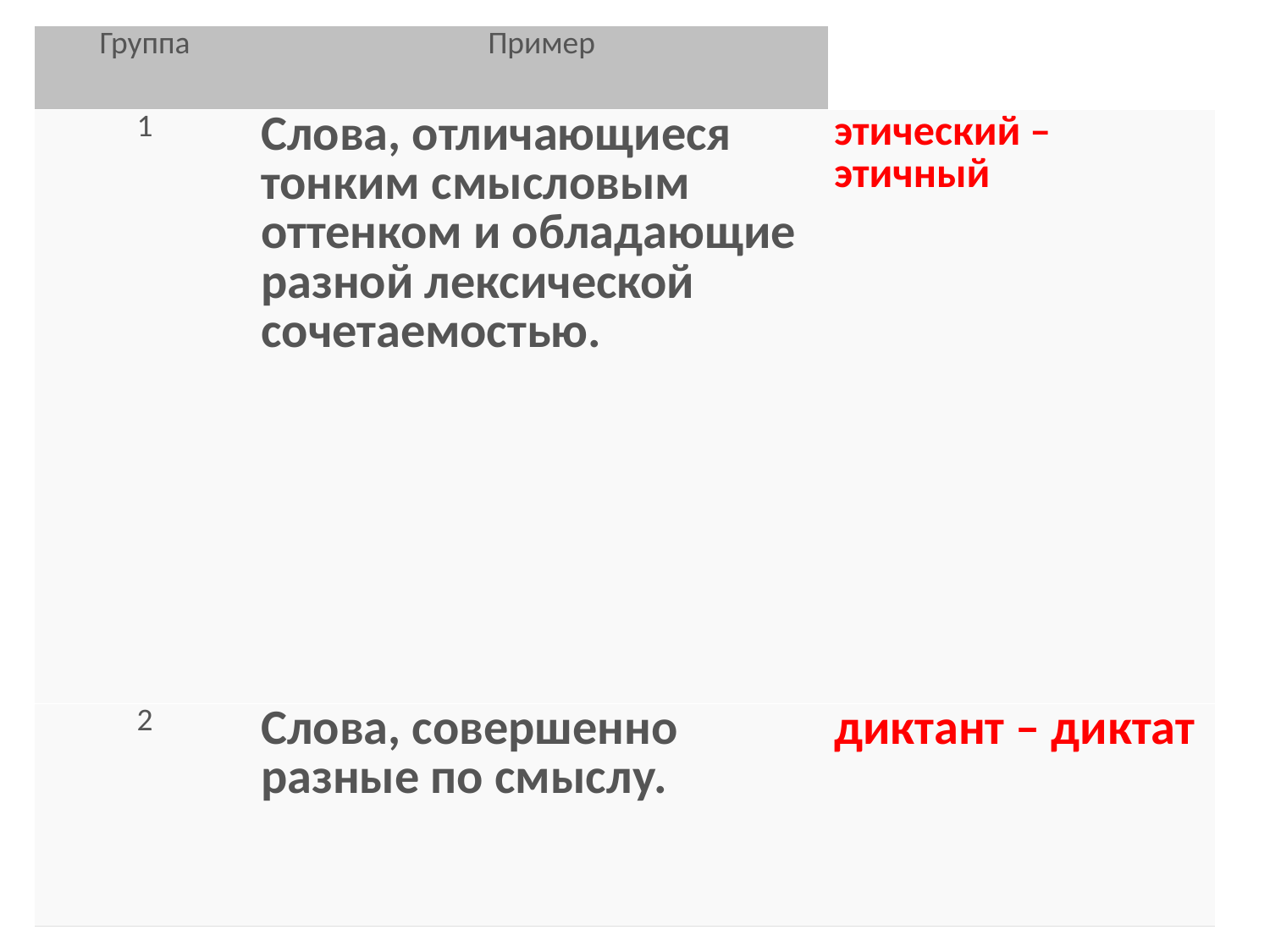

| Группа | Пример |  |
| --- | --- | --- |
| 1 | Слова, отличающиеся тонким смысловым оттенком и обладающие разной лексической сочетаемостью. | этический – этичный |
| 2 | Слова, совершенно разные по смыслу. | диктант – диктат |